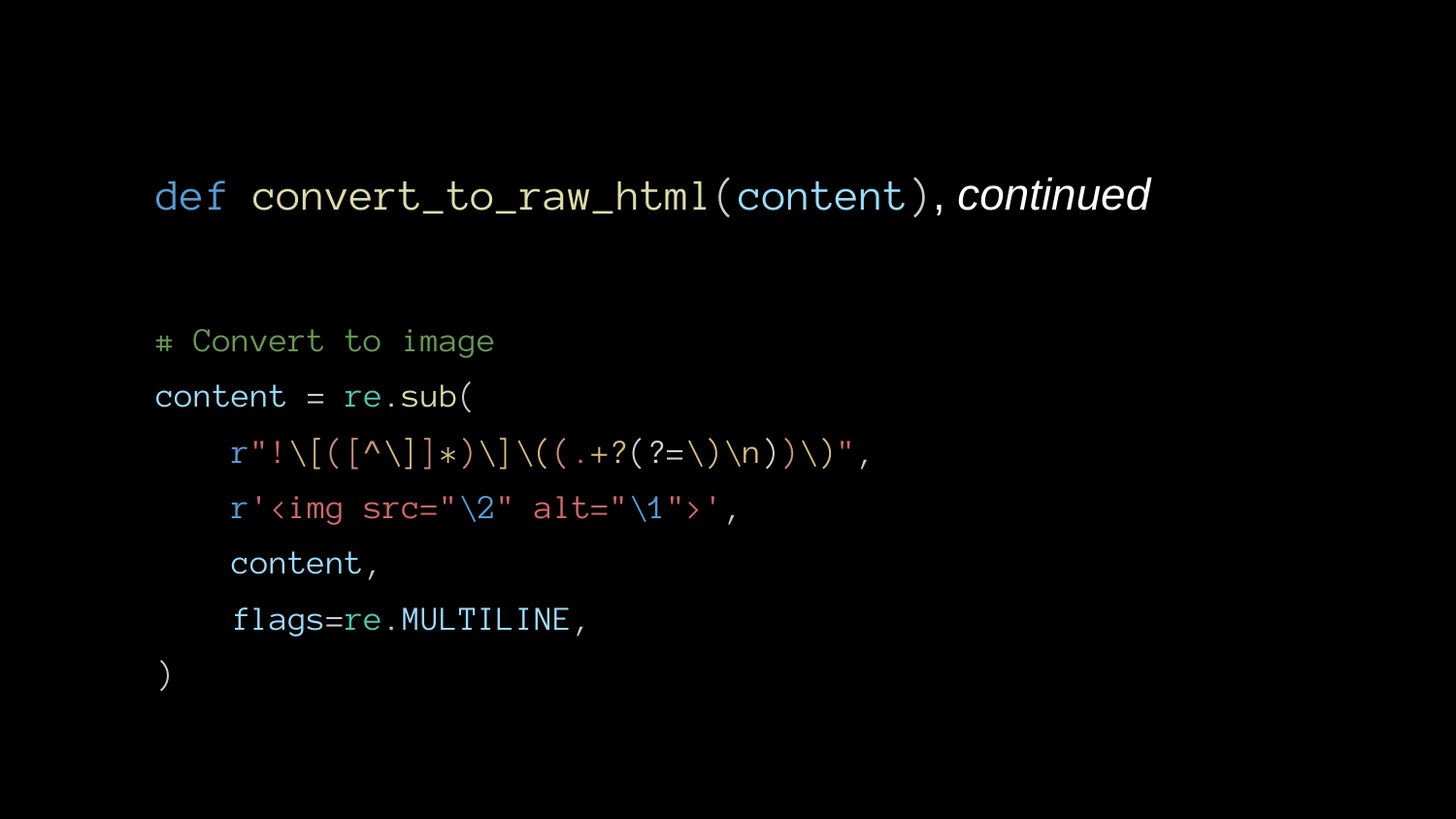

def convert_to_raw_html(content), continued
# Convert to image
content = re.sub(
    r"!\[([^\]]*)\]\((.+?(?=\)\n))\)",
    r'<img src="\2" alt="\1">',
    content,
    flags=re.MULTILINE,
)